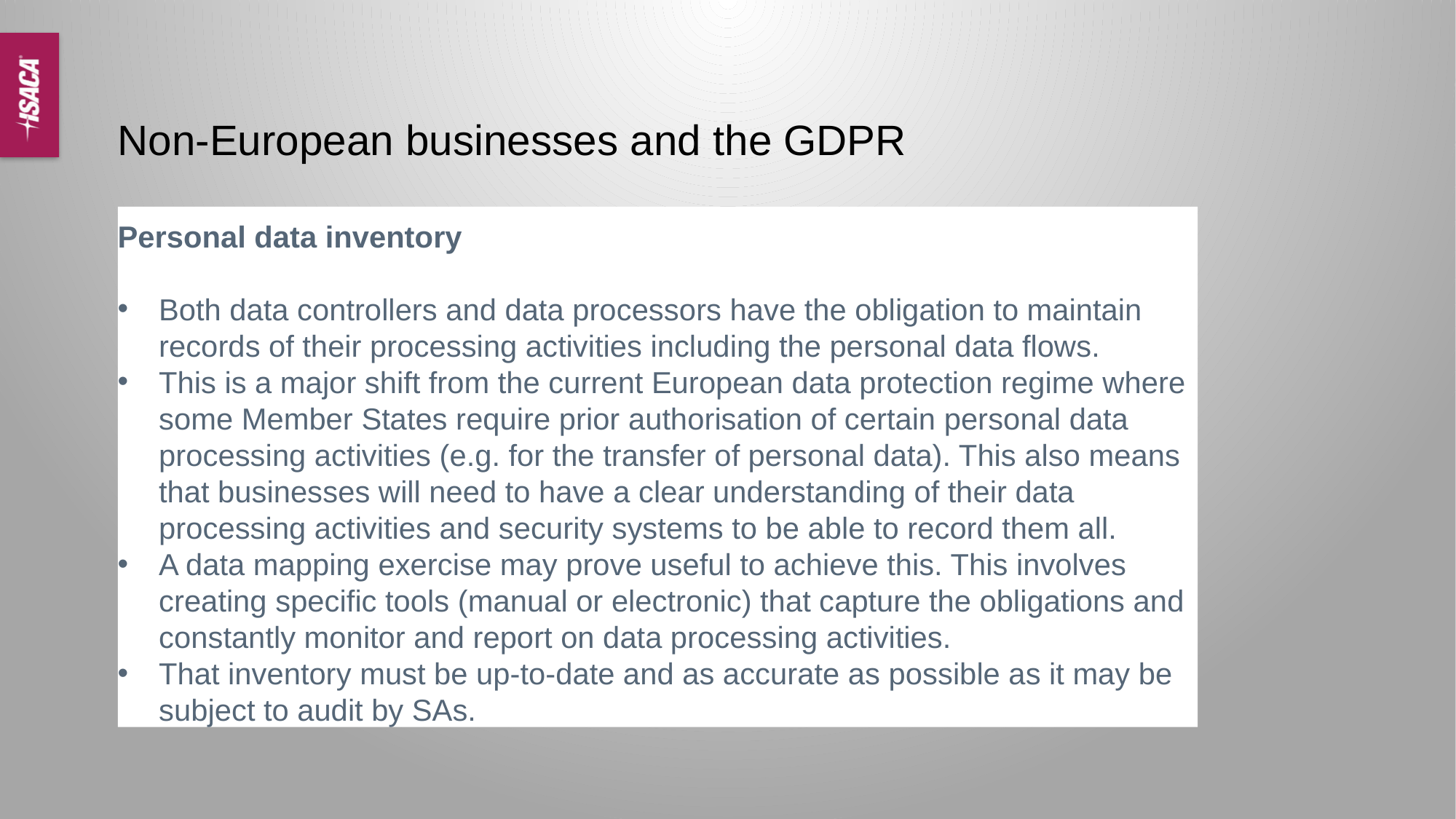

# Non-European businesses and the GDPR
Personal data inventory

Both data controllers and data processors have the obligation to maintain records of their processing activities including the personal data flows.
This is a major shift from the current European data protection regime where some Member States require prior authorisation of certain personal data processing activities (e.g. for the transfer of personal data). This also means that businesses will need to have a clear understanding of their data processing activities and security systems to be able to record them all.
A data mapping exercise may prove useful to achieve this. This involves creating specific tools (manual or electronic) that capture the obligations and constantly monitor and report on data processing activities.
That inventory must be up-to-date and as accurate as possible as it may be subject to audit by SAs.